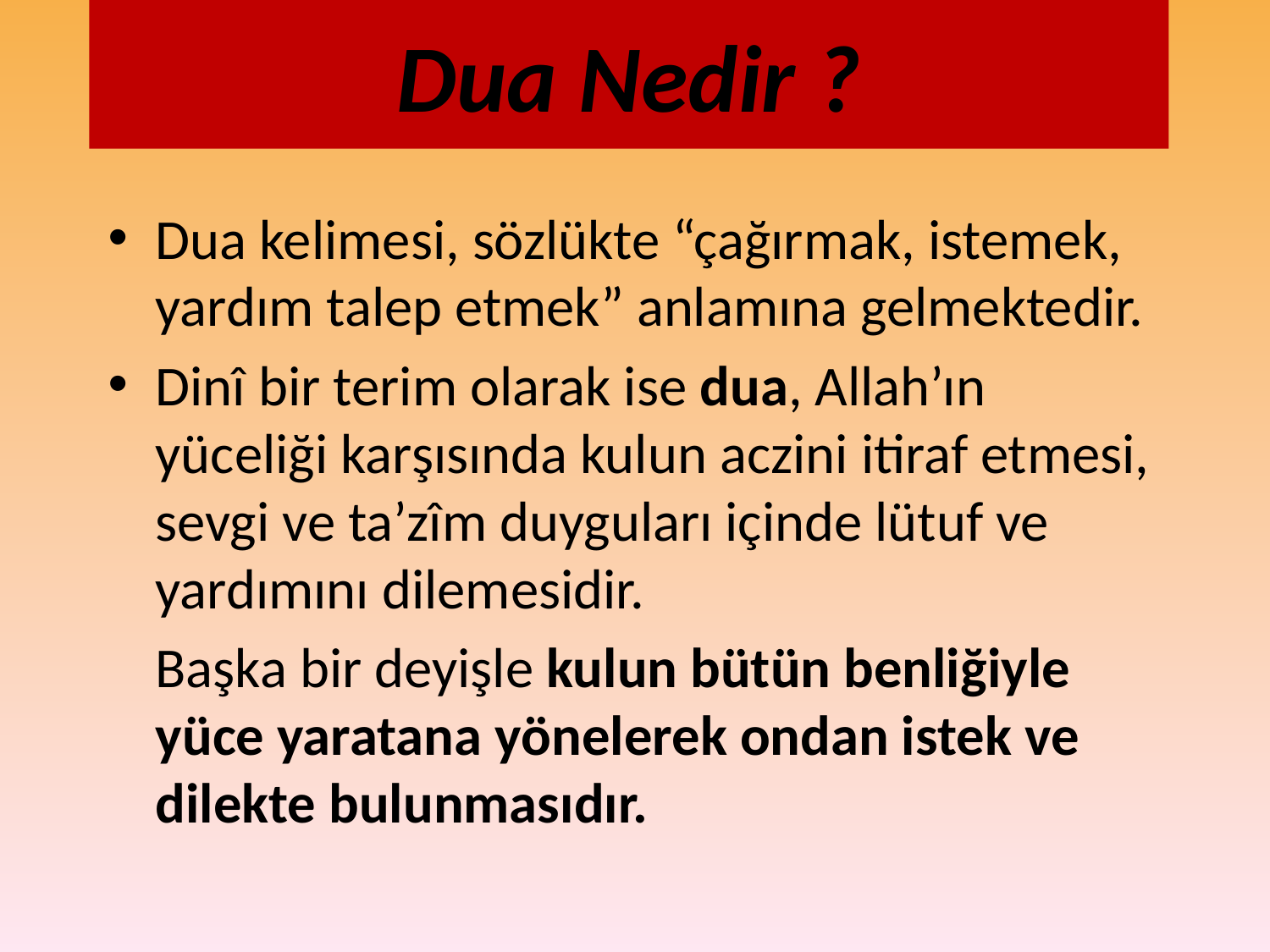

# Dua Nedir ?
Dua kelimesi, sözlükte “çağırmak, istemek, yardım talep etmek” anlamına gelmektedir.
Dinî bir terim olarak ise dua, Allah’ın yüceliği karşısında kulun aczini itiraf etmesi, sevgi ve ta’zîm duyguları içinde lütuf ve yardımını dilemesidir.
	Başka bir deyişle kulun bütün benliğiyle yüce yaratana yönelerek ondan istek ve dilekte bulunmasıdır.